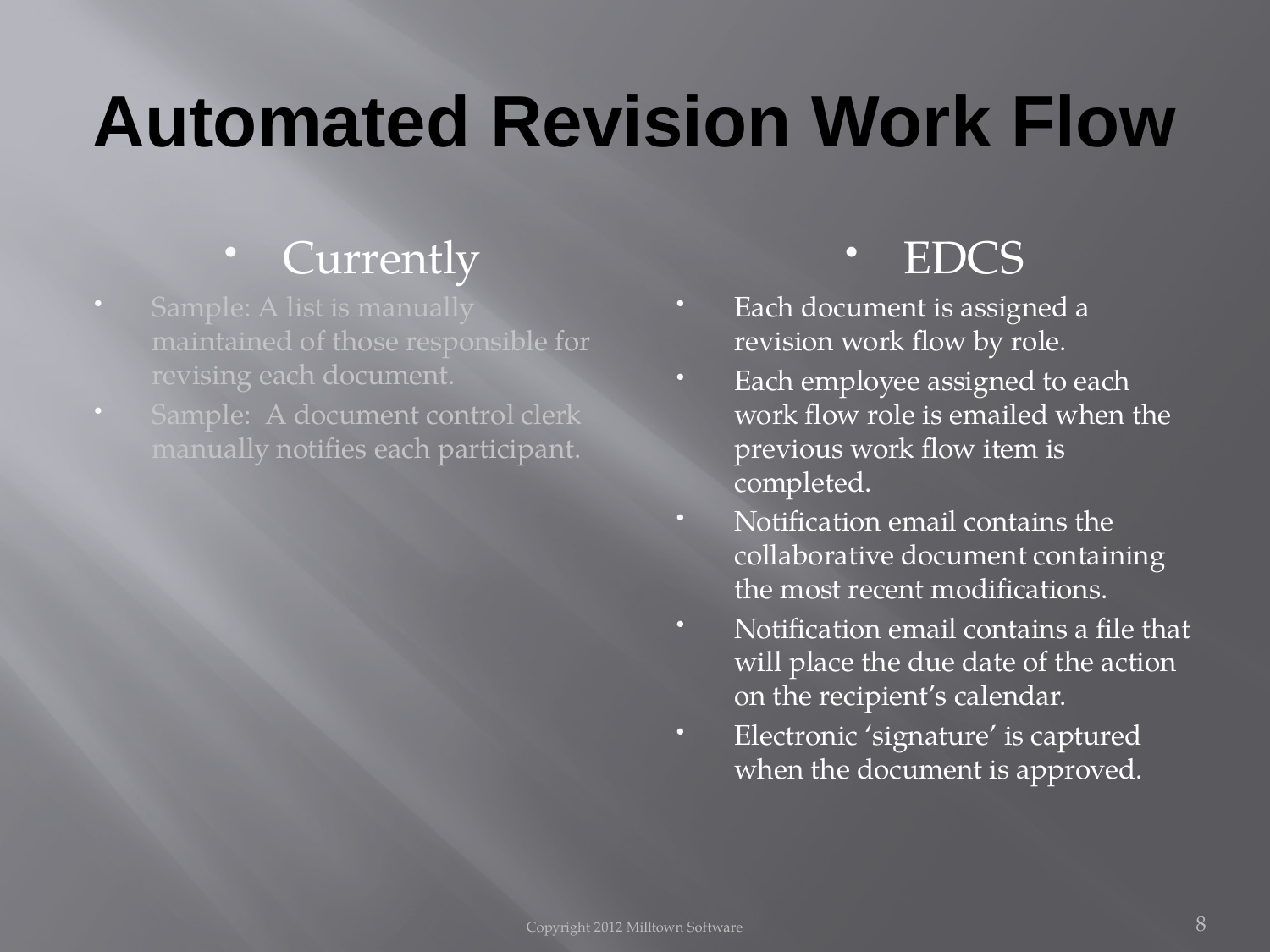

# Automated Revision Work Flow
Currently
Sample: A list is manually maintained of those responsible for revising each document.
Sample:  A document control clerk manually notifies each participant.
EDCS
Each document is assigned a revision work flow by role.
Each employee assigned to each work flow role is emailed when the previous work flow item is completed.
Notification email contains the collaborative document containing the most recent modifications.
Notification email contains a file that will place the due date of the action on the recipient’s calendar.
Electronic ‘signature’ is captured when the document is approved.

Copyright 2012 Milltown Software
8